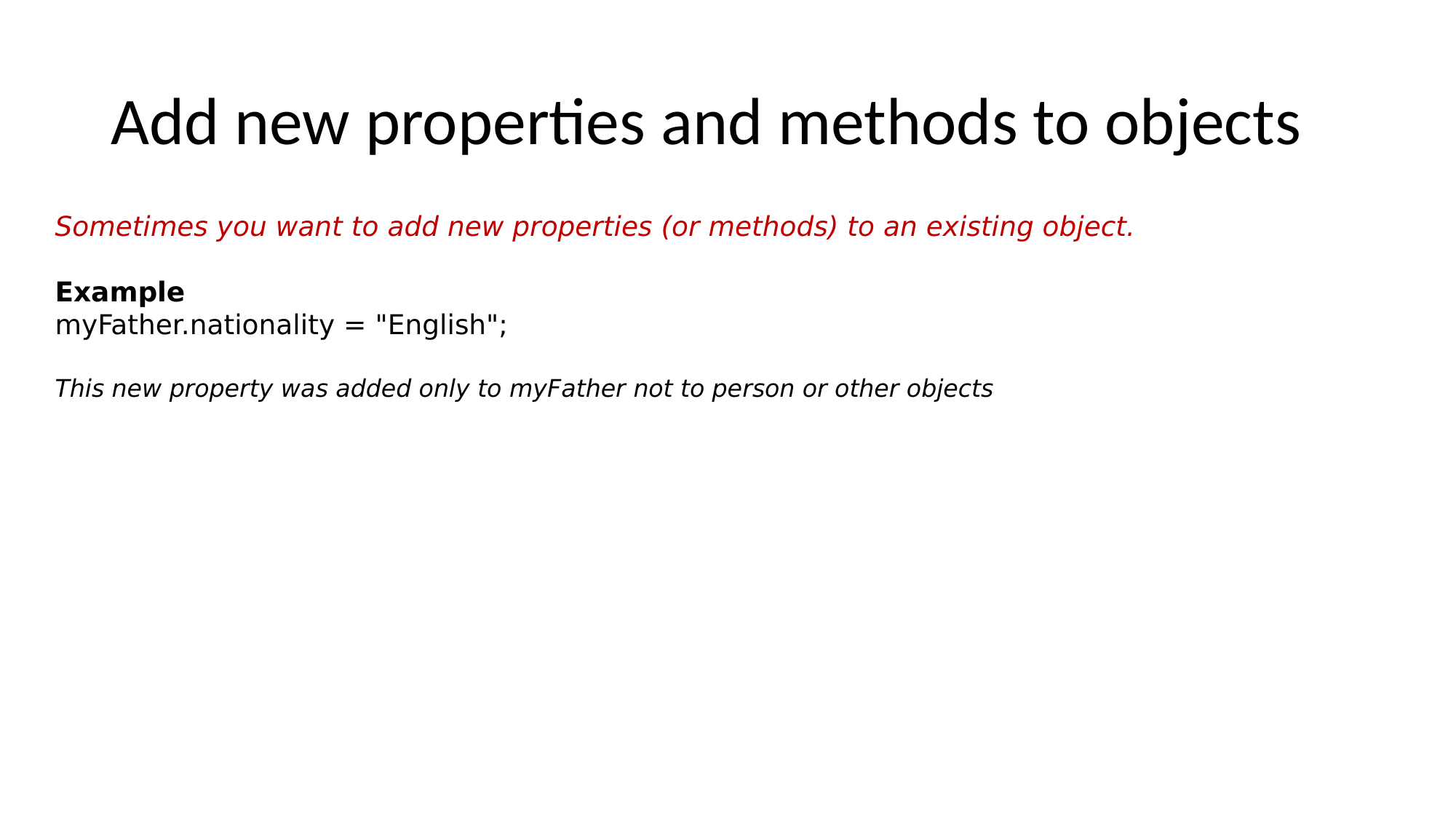

# Add new properties and methods to objects
Sometimes you want to add new properties (or methods) to an existing object.

Example
myFather.nationality = "English";

This new property was added only to myFather not to person or other objects